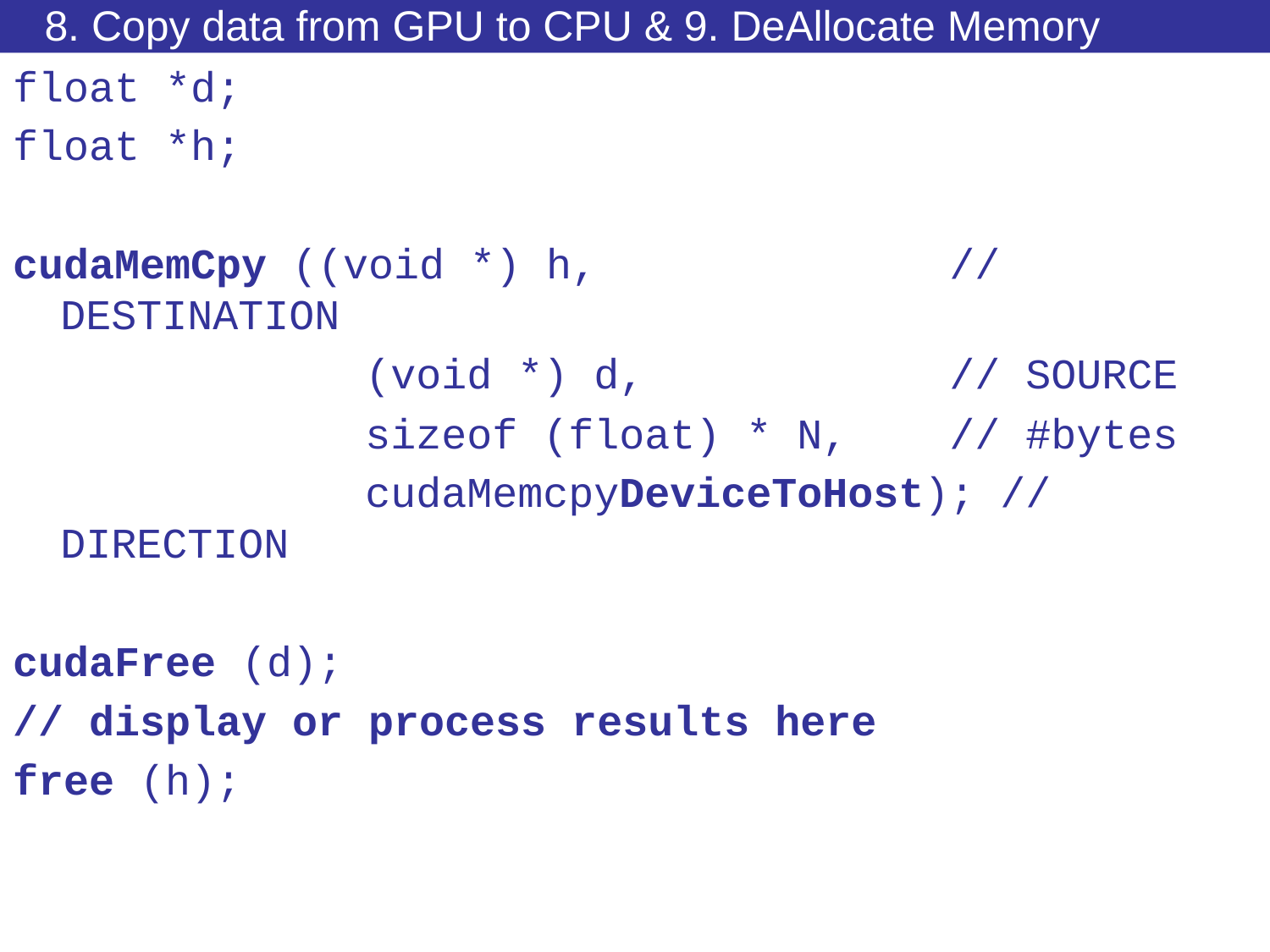

# 8. Copy data from GPU to CPU & 9. DeAllocate Memory
float *d;
float *h;

cudaMemCpy ((void *) h, 			// DESTINATION
			  (void *) d, 			// SOURCE
			  sizeof (float) * N, 	// #bytes
			  cudaMemcpyDeviceToHost); // DIRECTION

cudaFree (d);
// display or process results here
free (h);